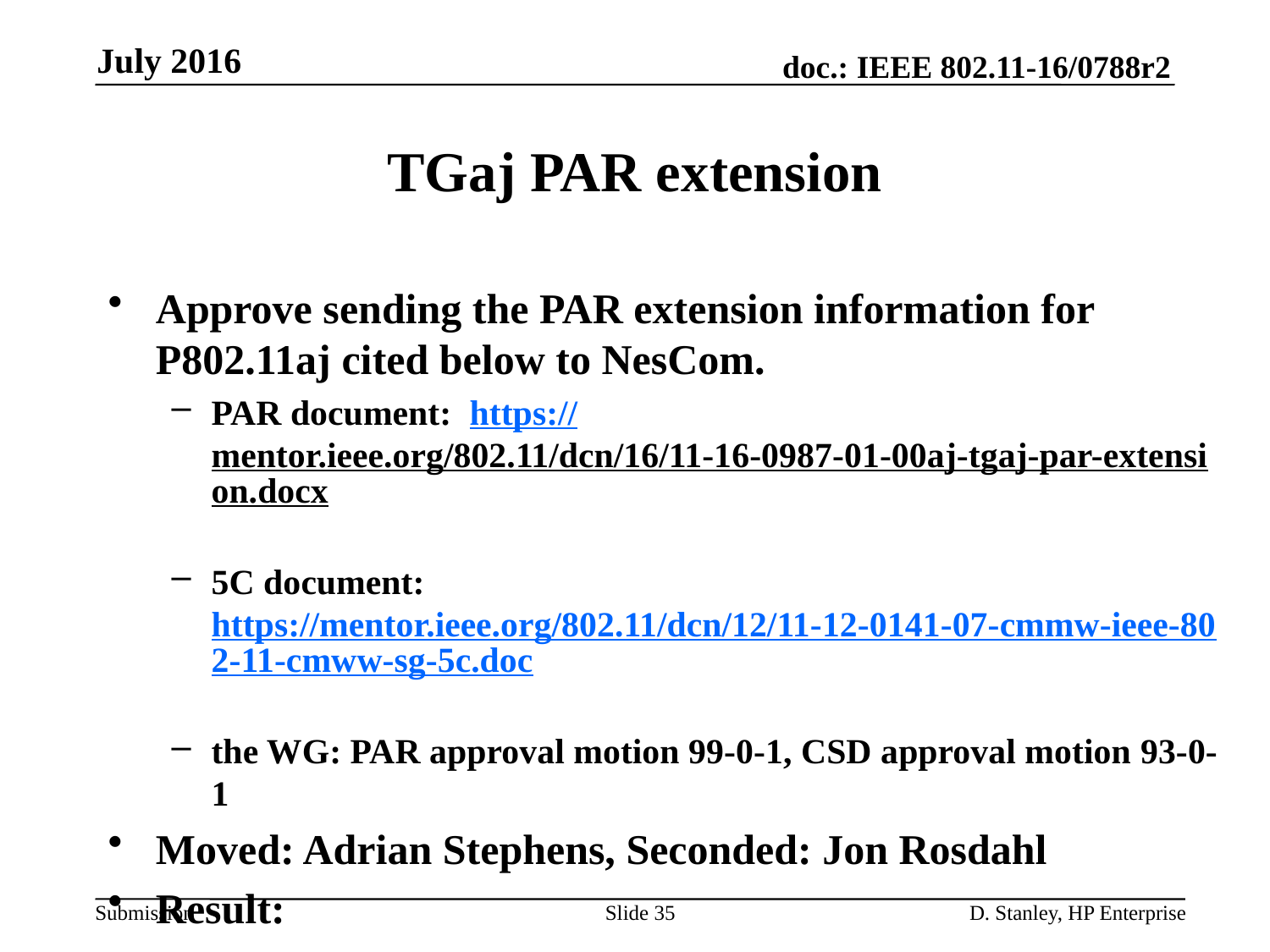

July 2016
# TGaj PAR extension
Approve sending the PAR extension information for P802.11aj cited below to NesCom.
PAR document:  https://mentor.ieee.org/802.11/dcn/16/11-16-0987-01-00aj-tgaj-par-extension.docx
5C document: https://mentor.ieee.org/802.11/dcn/12/11-12-0141-07-cmmw-ieee-802-11-cmww-sg-5c.doc
the WG: PAR approval motion 99-0-1, CSD approval motion 93-0-1
Moved: Adrian Stephens, Seconded: Jon Rosdahl
Result:

Slide 35
D. Stanley, HP Enterprise